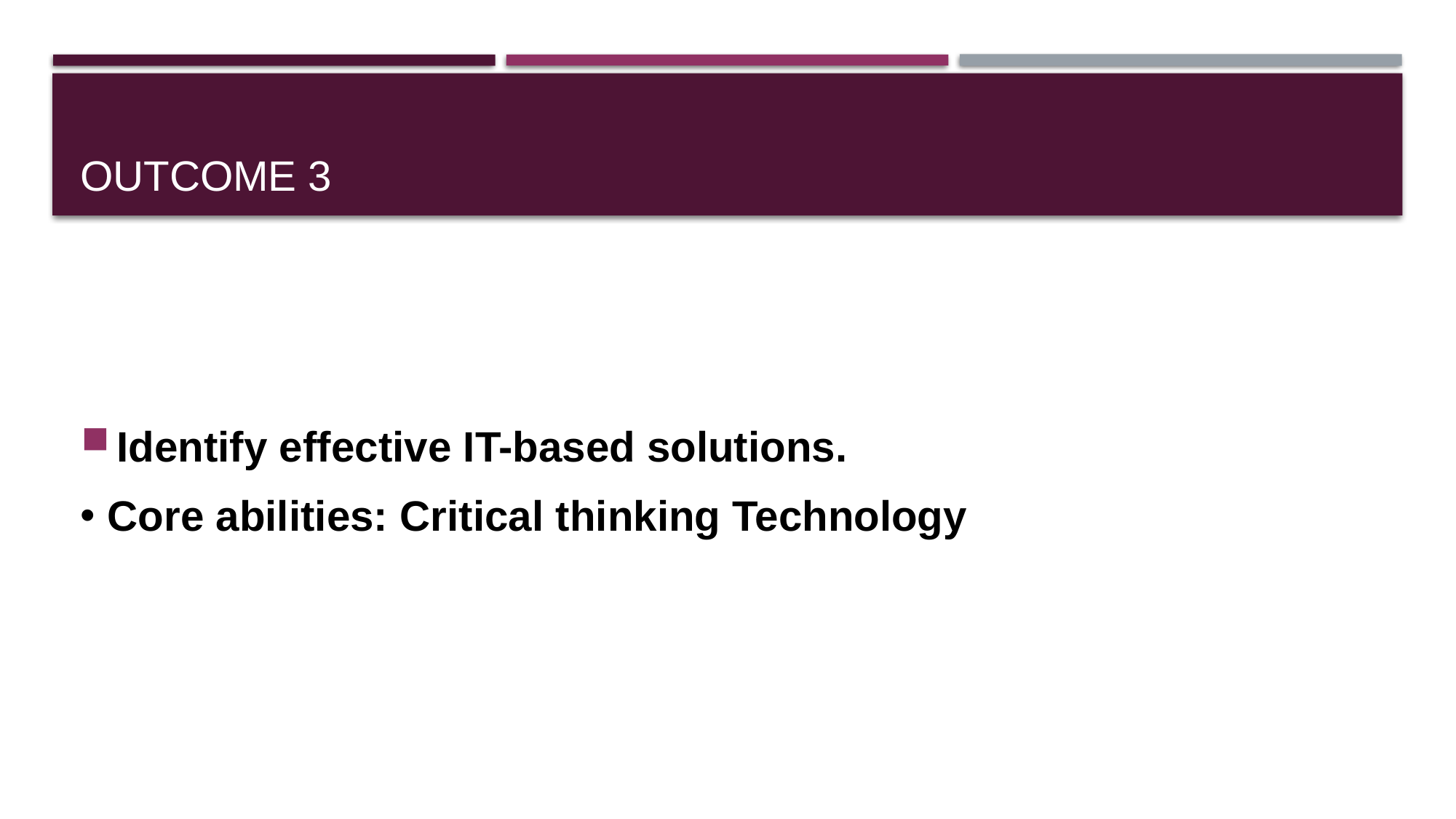

# Outcome 3
Identify effective IT-based solutions.
Core abilities: Critical thinking Technology